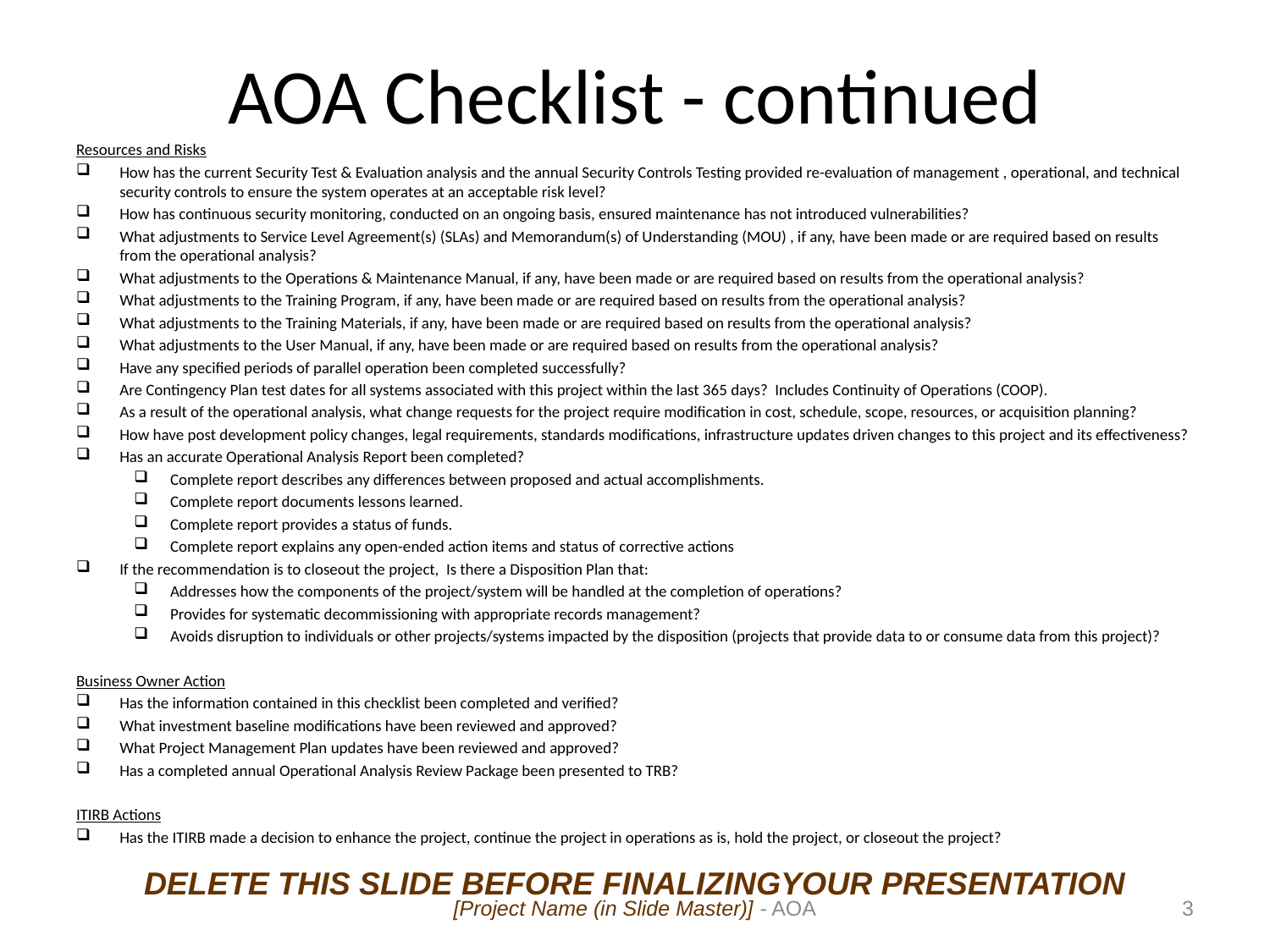

# AOA Checklist - continued
Resources and Risks
How has the current Security Test & Evaluation analysis and the annual Security Controls Testing provided re-evaluation of management , operational, and technical security controls to ensure the system operates at an acceptable risk level?
How has continuous security monitoring, conducted on an ongoing basis, ensured maintenance has not introduced vulnerabilities?
What adjustments to Service Level Agreement(s) (SLAs) and Memorandum(s) of Understanding (MOU) , if any, have been made or are required based on results from the operational analysis?
What adjustments to the Operations & Maintenance Manual, if any, have been made or are required based on results from the operational analysis?
What adjustments to the Training Program, if any, have been made or are required based on results from the operational analysis?
What adjustments to the Training Materials, if any, have been made or are required based on results from the operational analysis?
What adjustments to the User Manual, if any, have been made or are required based on results from the operational analysis?
Have any specified periods of parallel operation been completed successfully?
Are Contingency Plan test dates for all systems associated with this project within the last 365 days?  Includes Continuity of Operations (COOP).
As a result of the operational analysis, what change requests for the project require modification in cost, schedule, scope, resources, or acquisition planning?
How have post development policy changes, legal requirements, standards modifications, infrastructure updates driven changes to this project and its effectiveness?
Has an accurate Operational Analysis Report been completed?
Complete report describes any differences between proposed and actual accomplishments.
Complete report documents lessons learned.
Complete report provides a status of funds.
Complete report explains any open-ended action items and status of corrective actions
If the recommendation is to closeout the project,  Is there a Disposition Plan that:
Addresses how the components of the project/system will be handled at the completion of operations?
Provides for systematic decommissioning with appropriate records management?
Avoids disruption to individuals or other projects/systems impacted by the disposition (projects that provide data to or consume data from this project)?

Business Owner Action
Has the information contained in this checklist been completed and verified?
What investment baseline modifications have been reviewed and approved?
What Project Management Plan updates have been reviewed and approved?
Has a completed annual Operational Analysis Review Package been presented to TRB?

ITIRB Actions
Has the ITIRB made a decision to enhance the project, continue the project in operations as is, hold the project, or closeout the project?
DELETE THIS SLIDE BEFORE FINALIZINGYOUR PRESENTATION
[Project Name (in Slide Master)] - AOA
3